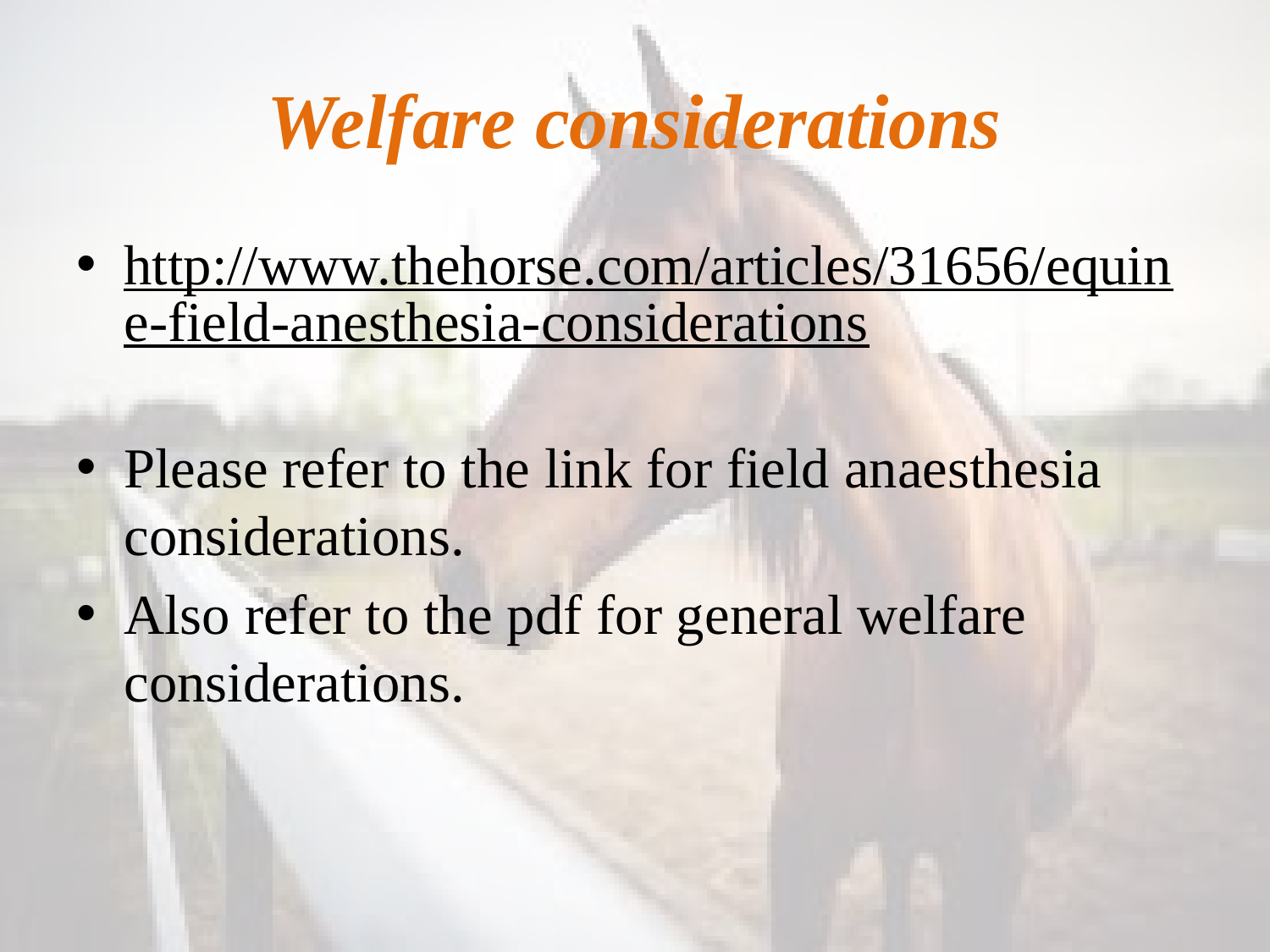

# Welfare considerations
http://www.thehorse.com/articles/31656/equine-field-anesthesia-considerations
Please refer to the link for field anaesthesia considerations.
Also refer to the pdf for general welfare considerations.